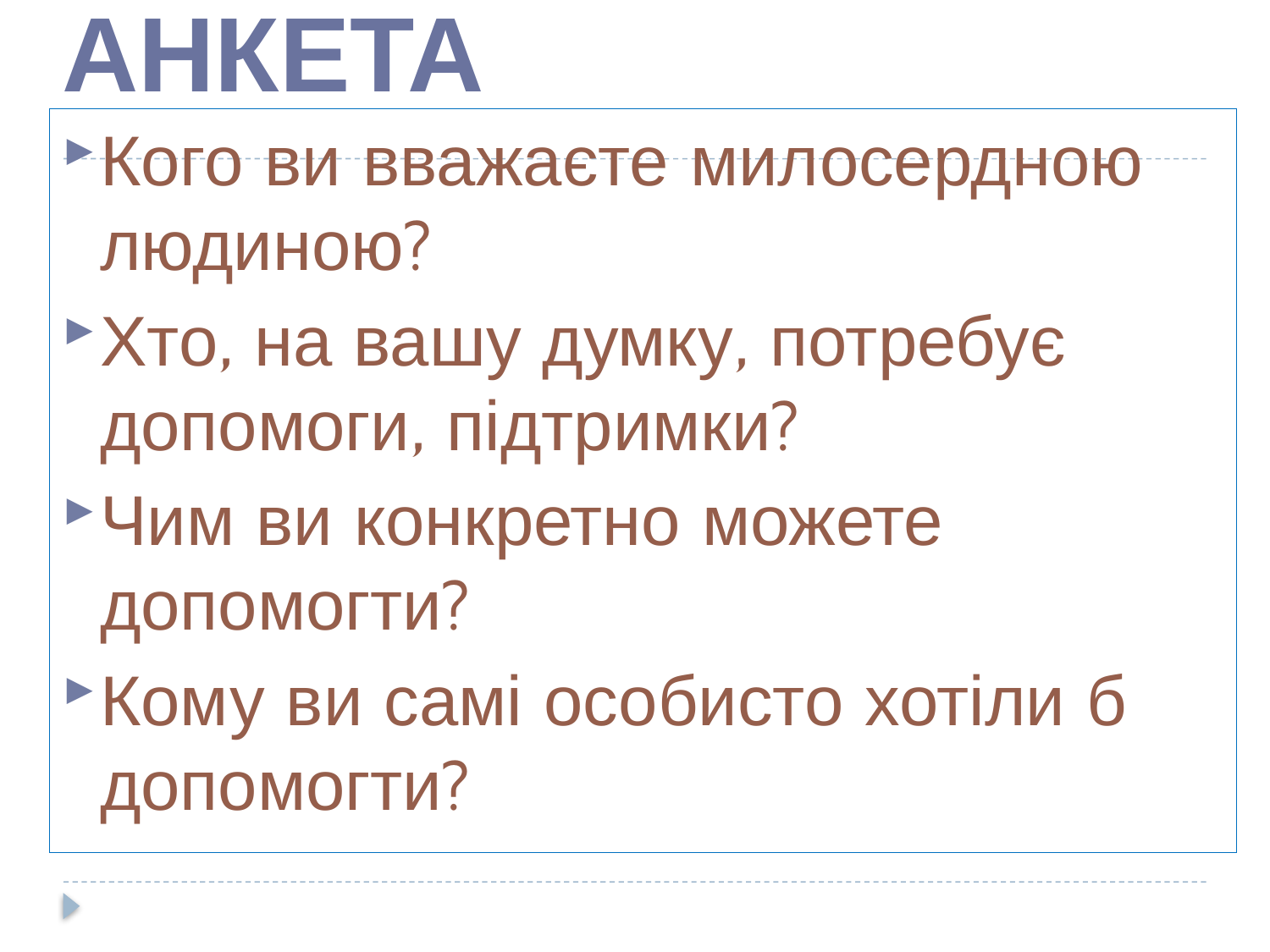

# Анкета
Кого ви вважаєте милосердною людиною?
Хто, на вашу думку, потребує допомоги, підтримки?
Чим ви конкретно можете допомогти?
Кому ви самі особисто хотіли б допомогти?